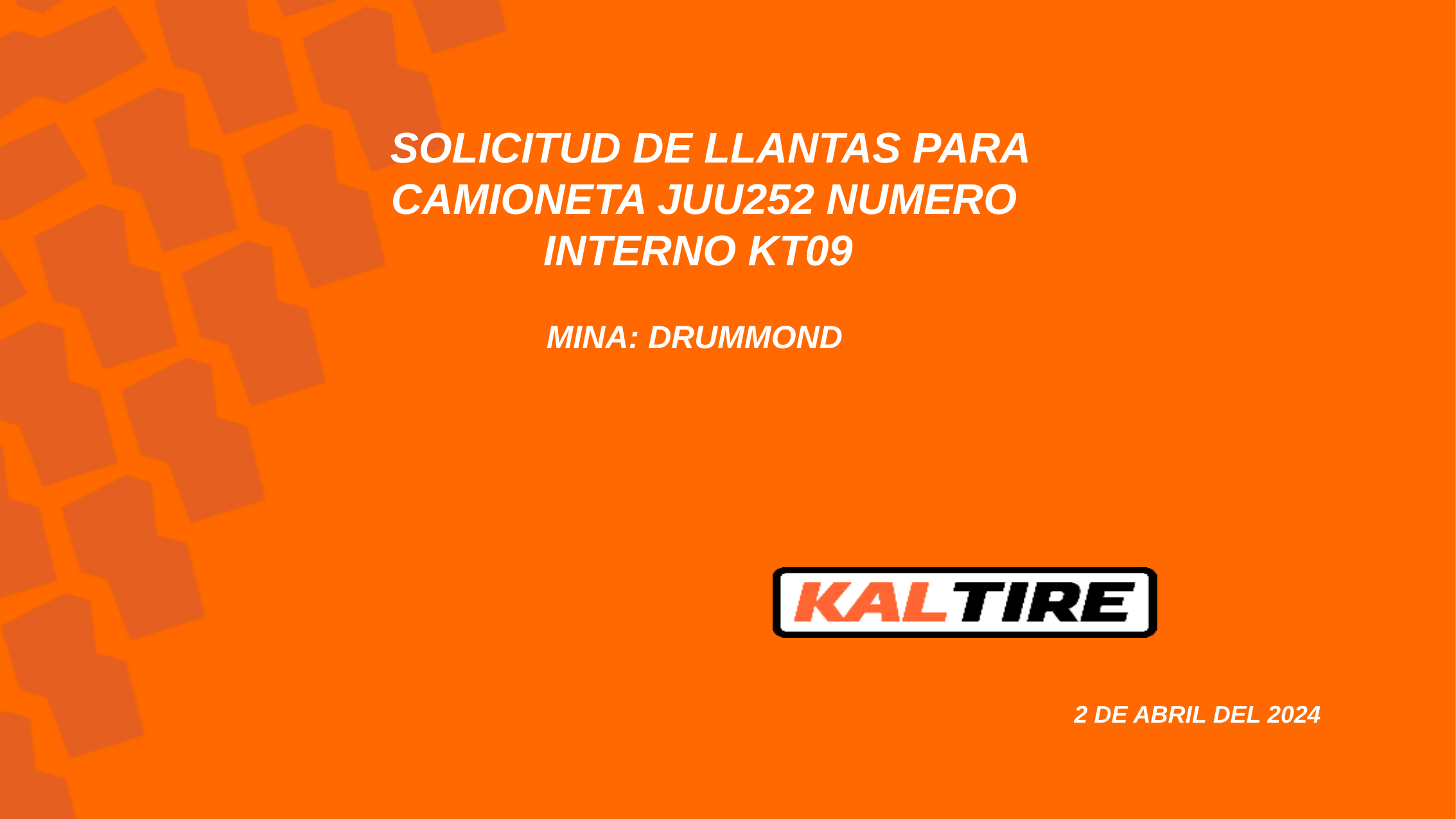

SOLICITUD DE LLANTAS PARA CAMIONETA JUU252 NUMERO INTERNO KT09
MINA: DRUMMOND
# 2 DE ABRIL DEL 2024